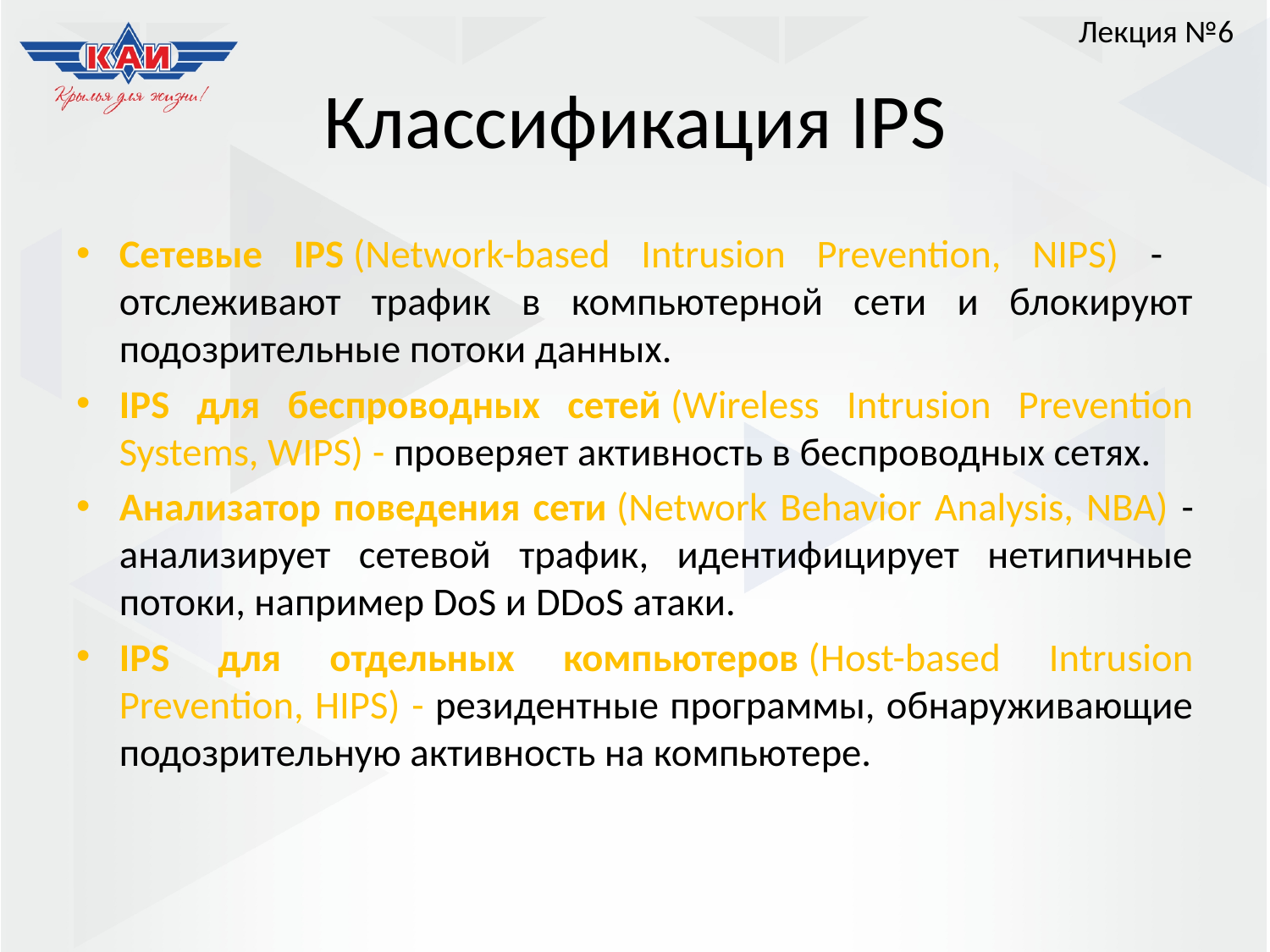

Лекция №6
# Классификация IPS
Сетевые IPS (Network-based Intrusion Prevention, NIPS) -  отслеживают трафик в компьютерной сети и блокируют подозрительные потоки данных.
IPS для беспроводных сетей (Wireless Intrusion Prevention Systems, WIPS) - проверяет активность в беспроводных сетях.
Анализатор поведения сети (Network Behavior Analysis, NBA) - анализирует сетевой трафик, идентифицирует нетипичные потоки, например DoS и DDoS атаки.
IPS для отдельных компьютеров (Host-based Intrusion Prevention, HIPS) - резидентные программы, обнаруживающие подозрительную активность на компьютере.